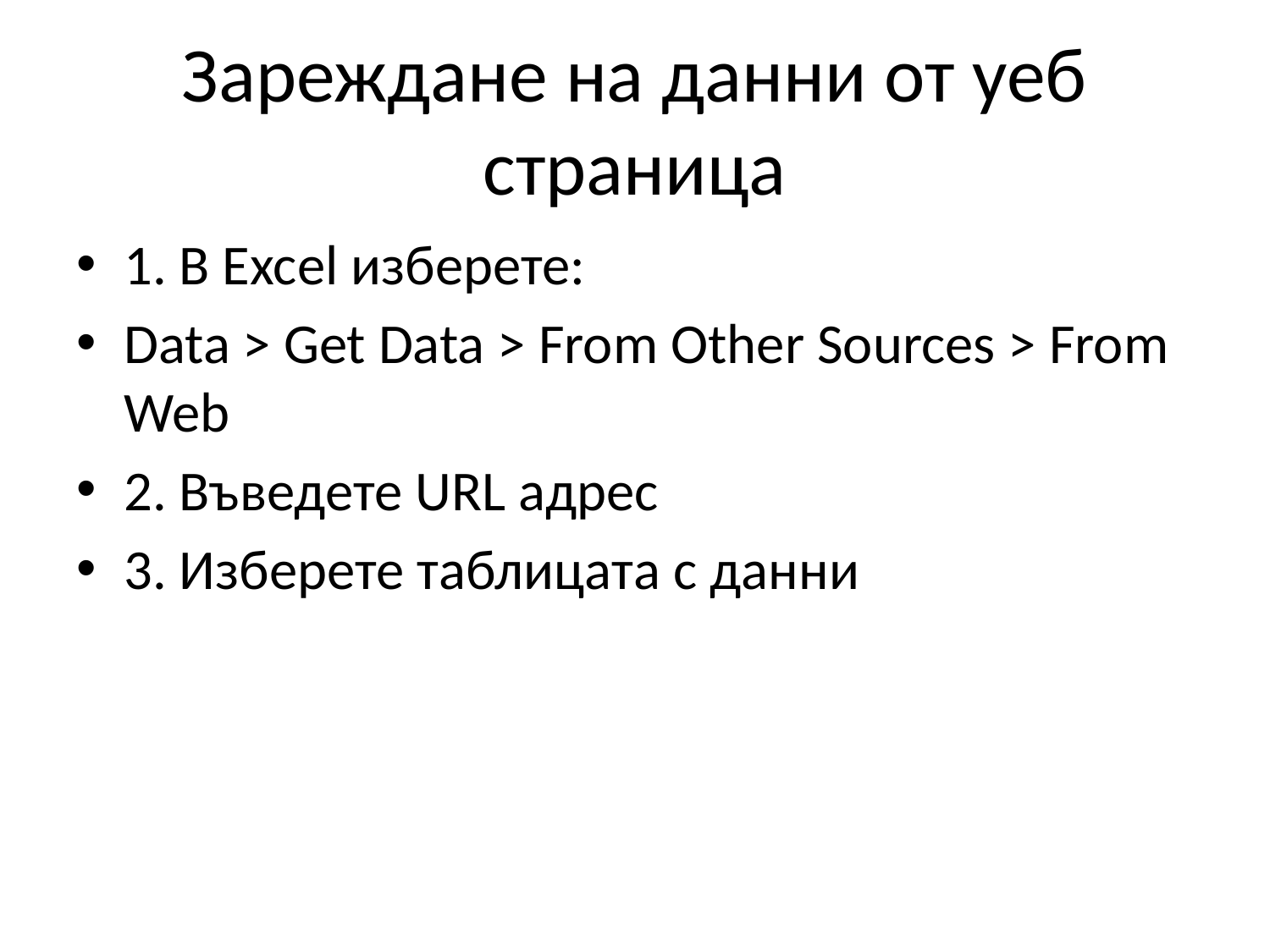

# Зареждане на данни от уеб страница
1. В Excel изберете:
Data > Get Data > From Other Sources > From Web
2. Въведете URL адрес
3. Изберете таблицата с данни